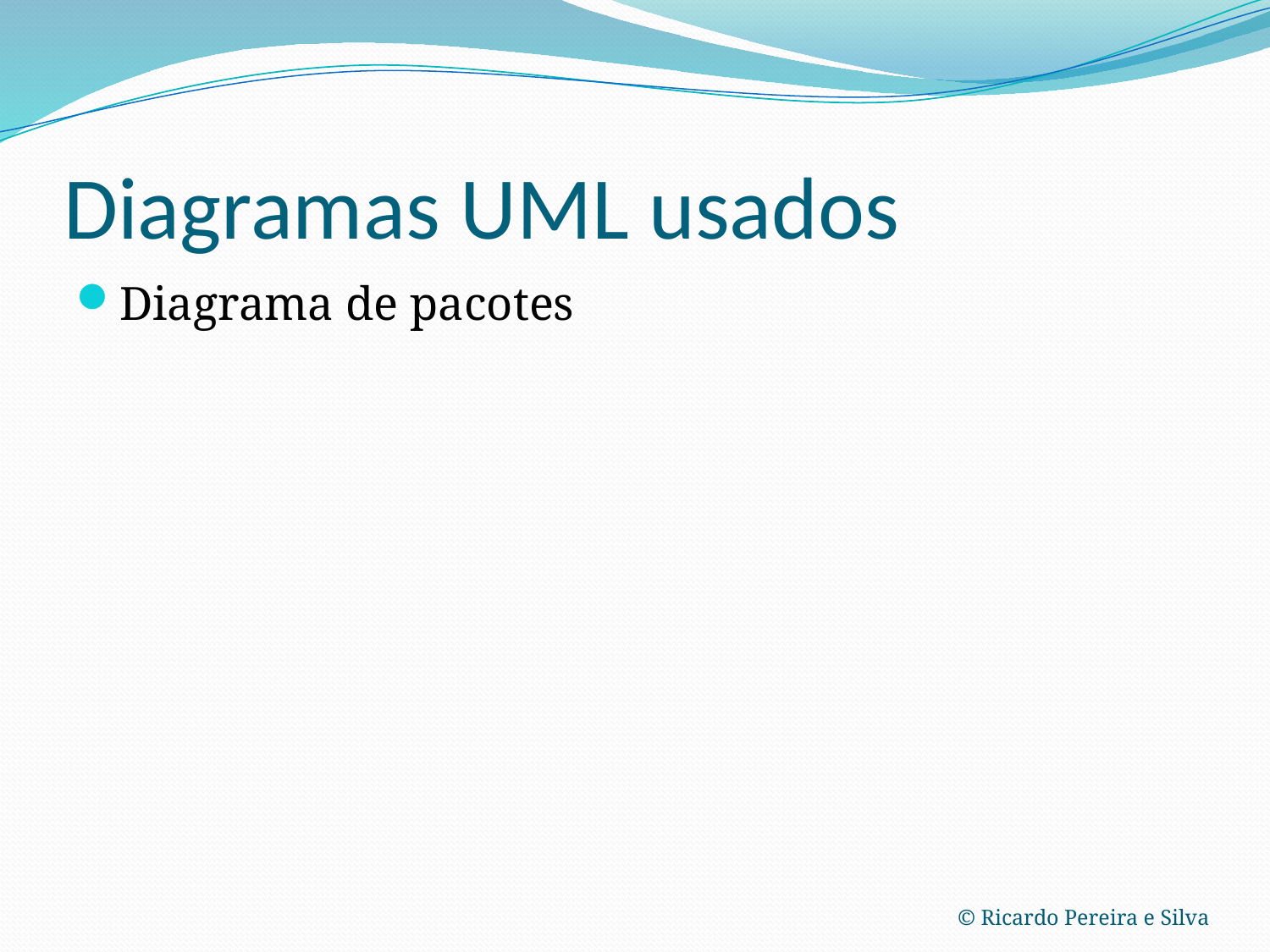

# Diagramas UML usados
Diagrama de pacotes
© Ricardo Pereira e Silva